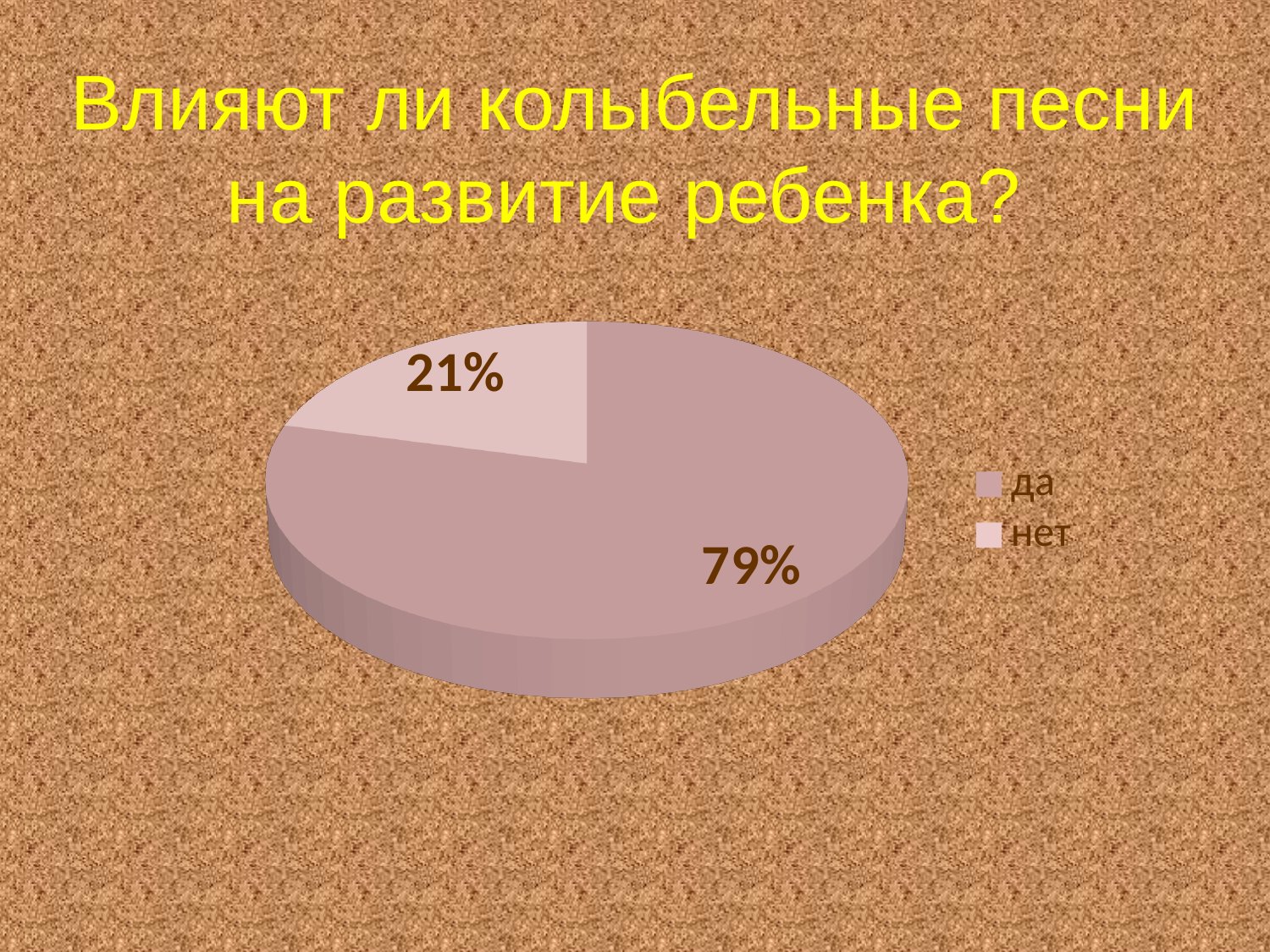

# Влияют ли колыбельные песни на развитие ребенка?

[unsupported chart]